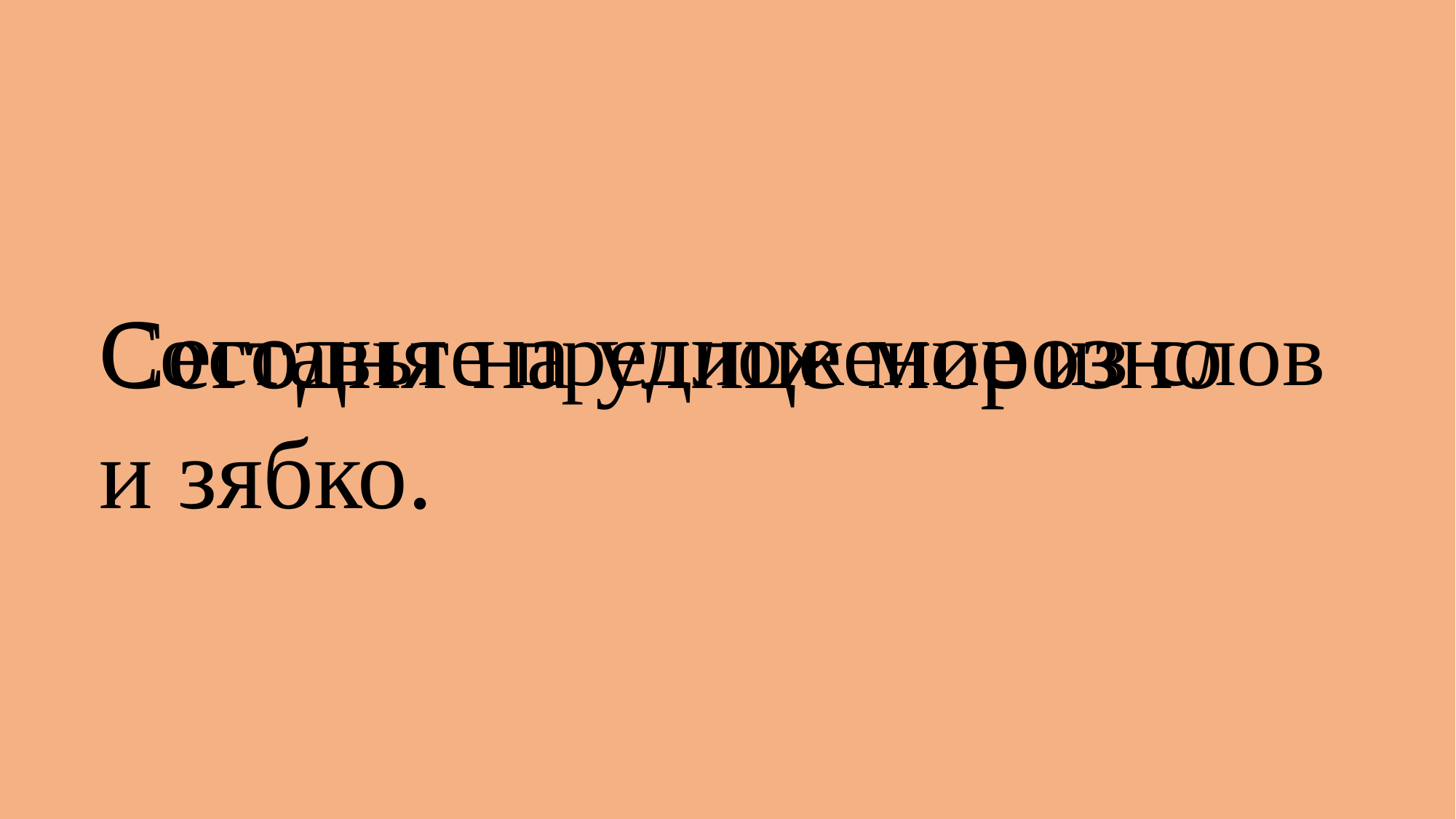

Сегодня на улице морозно и зябко.
Составьте предложение из слов